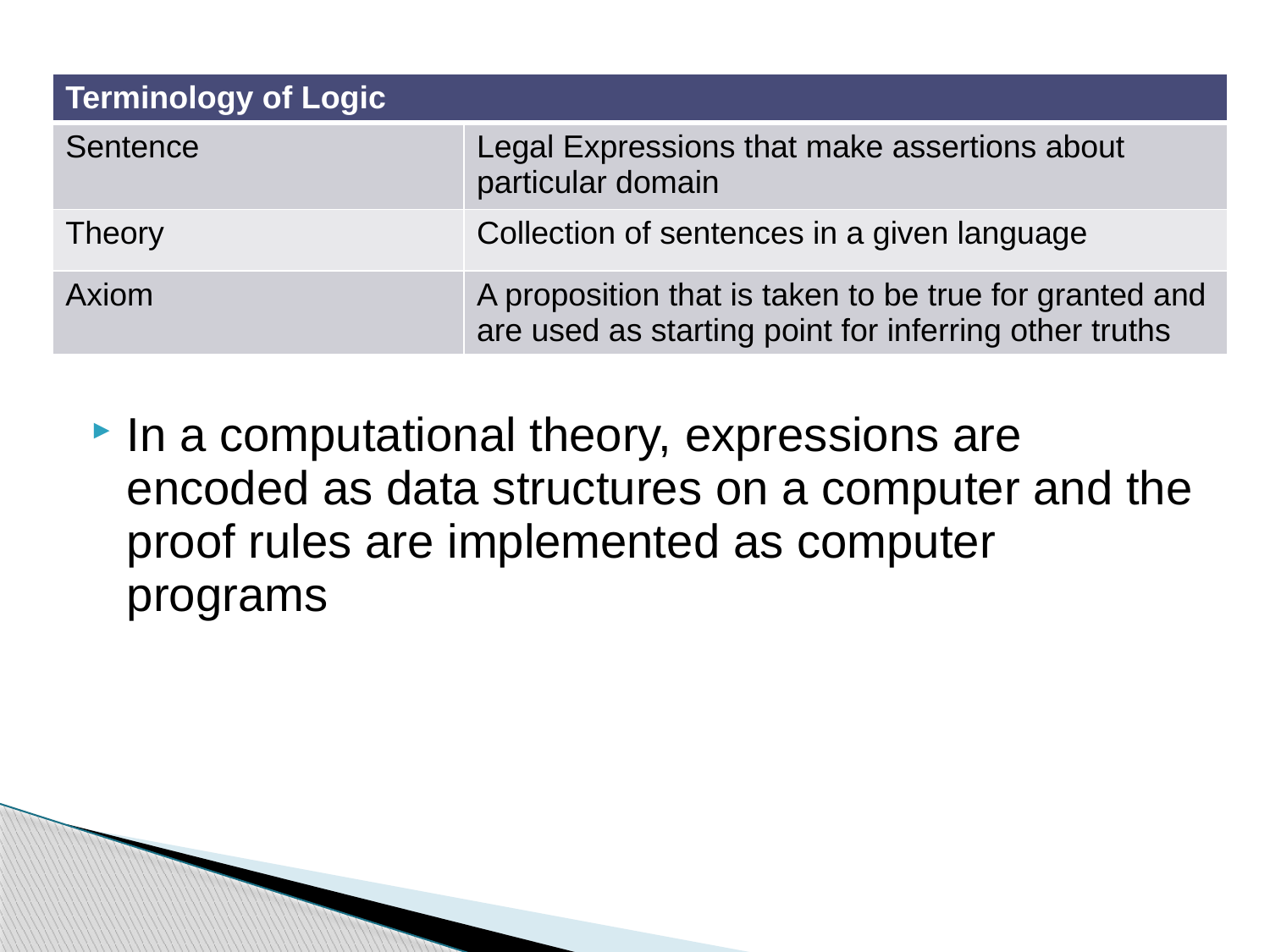

| Terminology of Logic |  |
| --- | --- |
| Sentence | Legal Expressions that make assertions about particular domain |
| Theory | Collection of sentences in a given language |
| Axiom | A proposition that is taken to be true for granted and are used as starting point for inferring other truths |
In a computational theory, expressions are encoded as data structures on a computer and the proof rules are implemented as computer programs